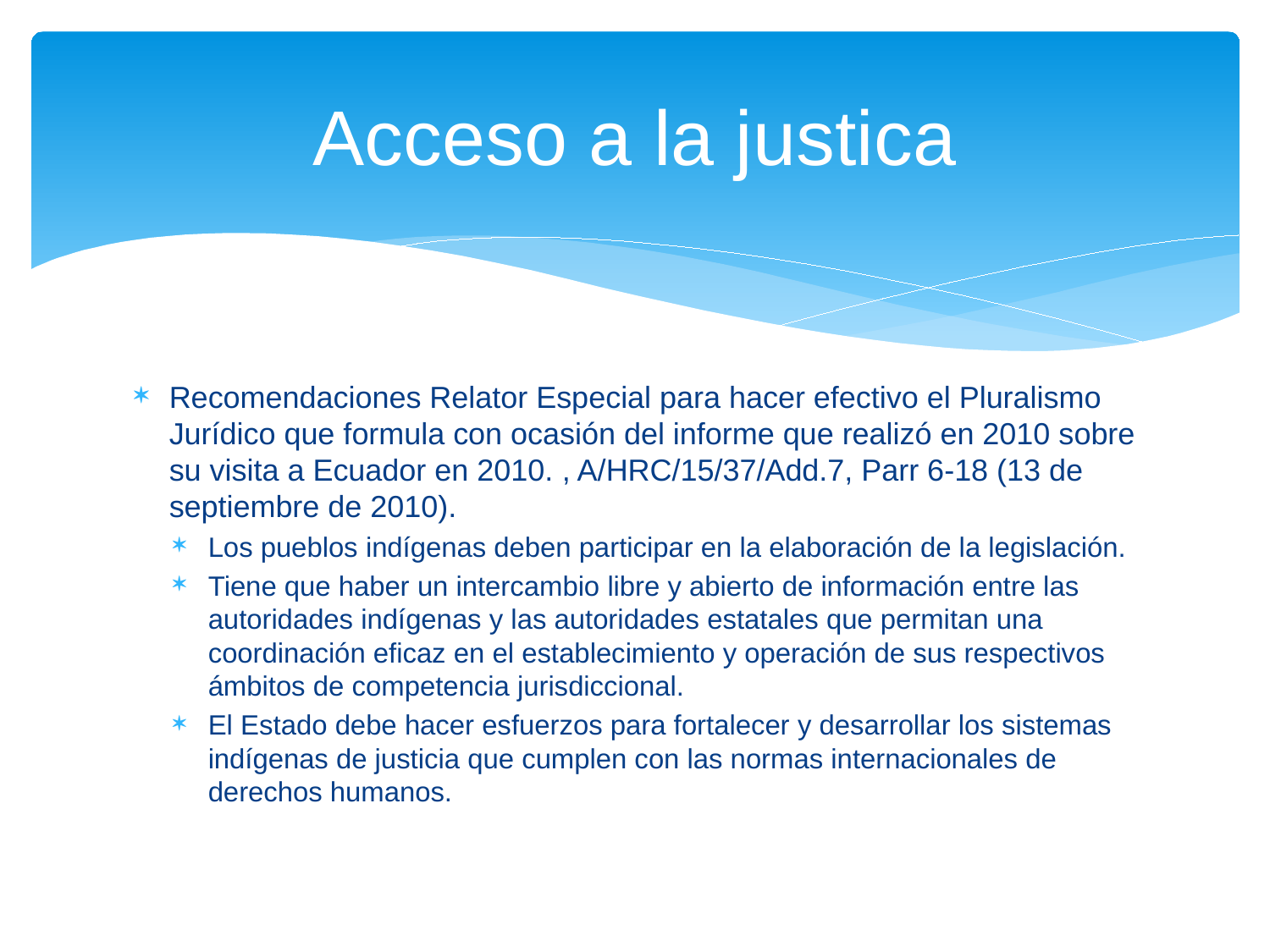

# Acceso a la justica
Recomendaciones Relator Especial para hacer efectivo el Pluralismo Jurídico que formula con ocasión del informe que realizó en 2010 sobre su visita a Ecuador en 2010. , A/HRC/15/37/Add.7, Parr 6-18 (13 de septiembre de 2010).
Los pueblos indígenas deben participar en la elaboración de la legislación.
Tiene que haber un intercambio libre y abierto de información entre las autoridades indígenas y las autoridades estatales que permitan una coordinación eficaz en el establecimiento y operación de sus respectivos ámbitos de competencia jurisdiccional.
El Estado debe hacer esfuerzos para fortalecer y desarrollar los sistemas indígenas de justicia que cumplen con las normas internacionales de derechos humanos.